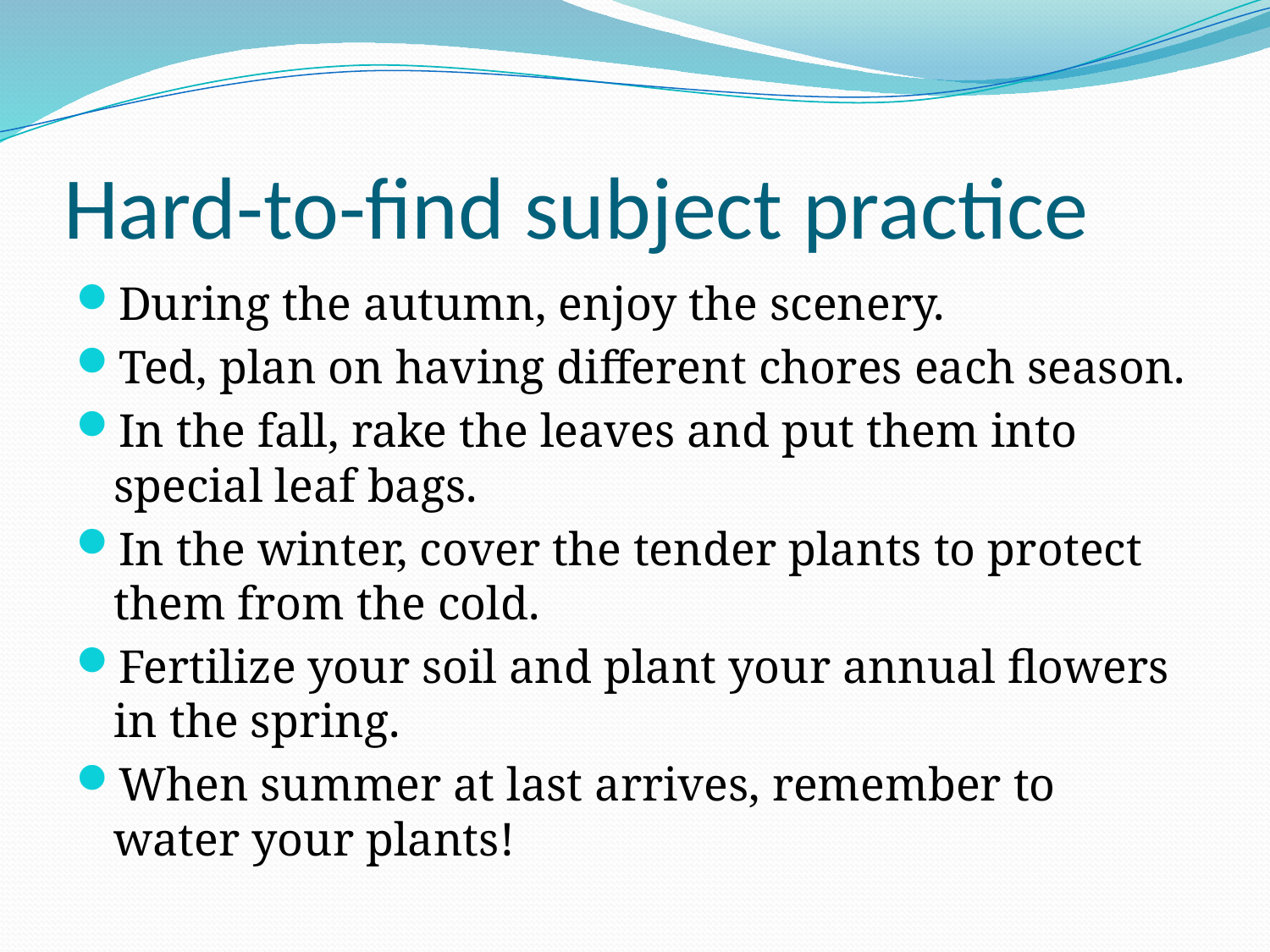

# Hard-to-find subject practice
During the autumn, enjoy the scenery.
Ted, plan on having different chores each season.
In the fall, rake the leaves and put them into special leaf bags.
In the winter, cover the tender plants to protect them from the cold.
Fertilize your soil and plant your annual flowers in the spring.
When summer at last arrives, remember to water your plants!